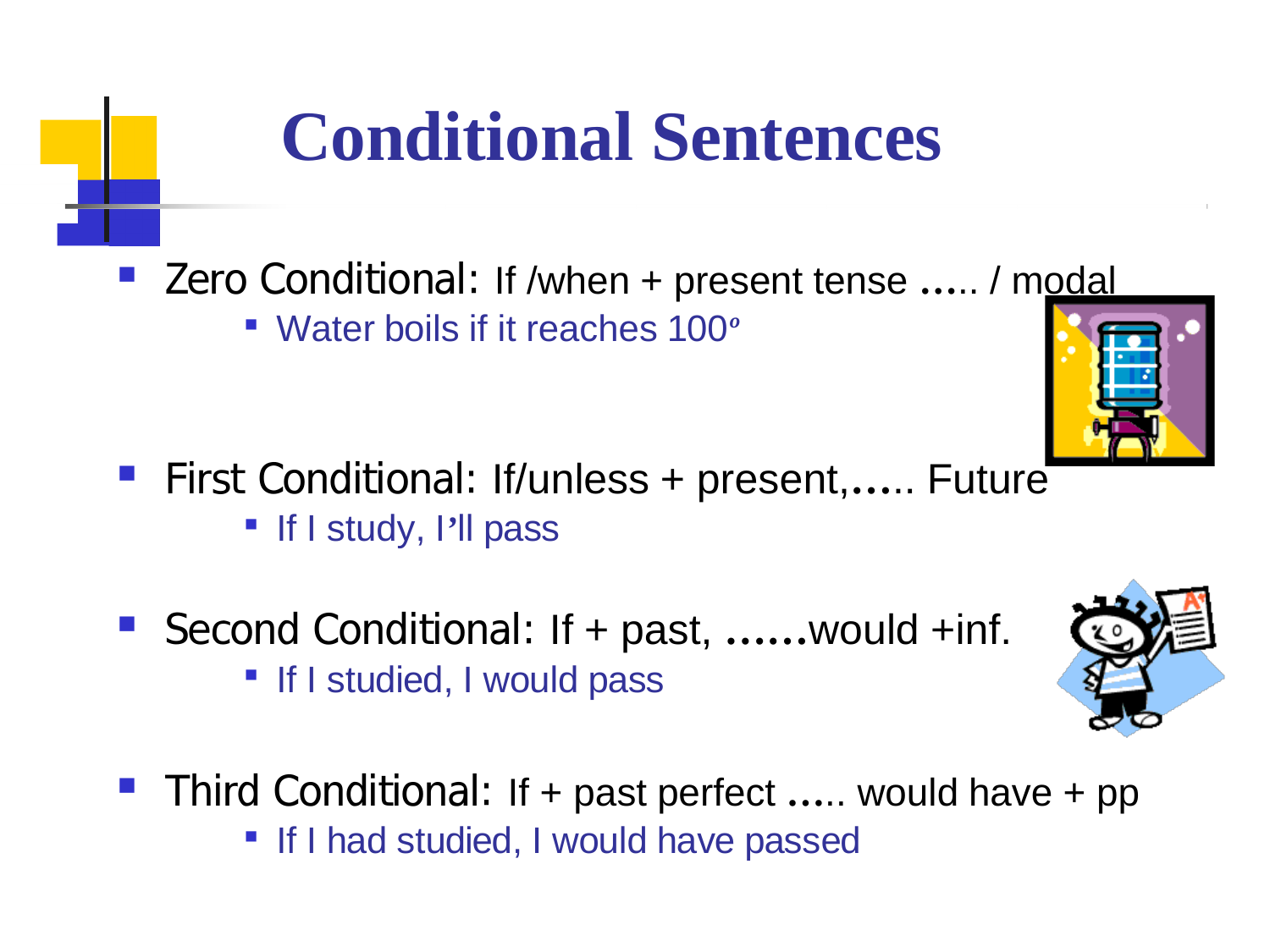

Conditional Sentences
Zero Conditional: If /when + present tense ….. / modal
Water boils if it reaches 100º

First Conditional: If/unless + present,….. Future
If I study, I’ll pass

Second Conditional: If + past, ……would +inf.
If I studied, I would pass

Third Conditional: If + past perfect ….. would have + pp
If I had studied, I would have passed